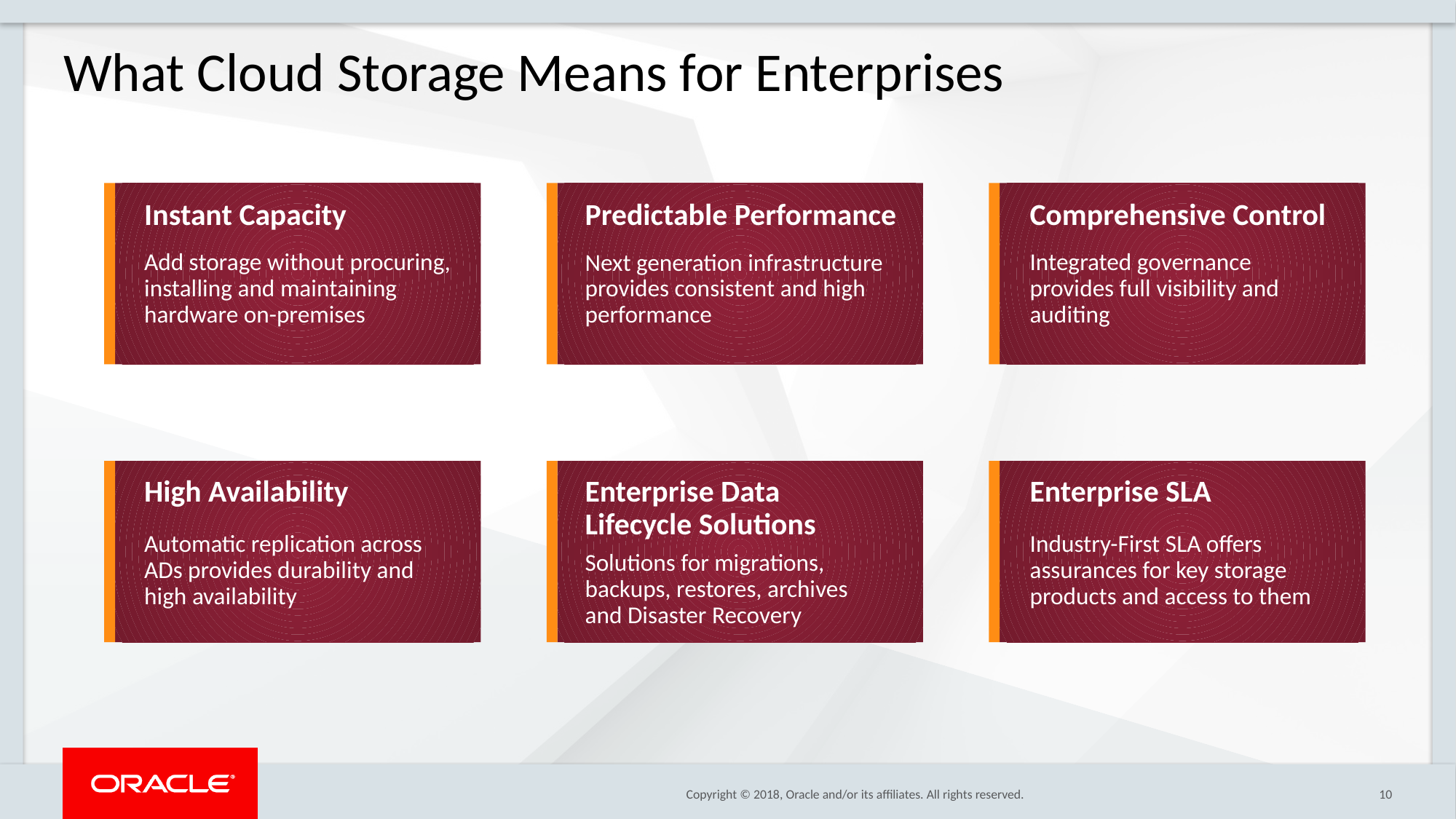

What Cloud Storage Means for Enterprises

Instant Capacity

Predictable Performance
Comprehensive Control
Add storage without procuring, installing and maintaining hardware on-premises
Next generation infrastructure provides consistent and high performance
Integrated governance provides full visibility and auditing

High Availability
Enterprise Data Lifecycle Solutions

Enterprise SLA
Automatic replication across ADs provides durability and high availability
Industry-First SLA offers assurances for key storage products and access to them
Solutions for migrations, backups, restores, archives and Disaster Recovery
10